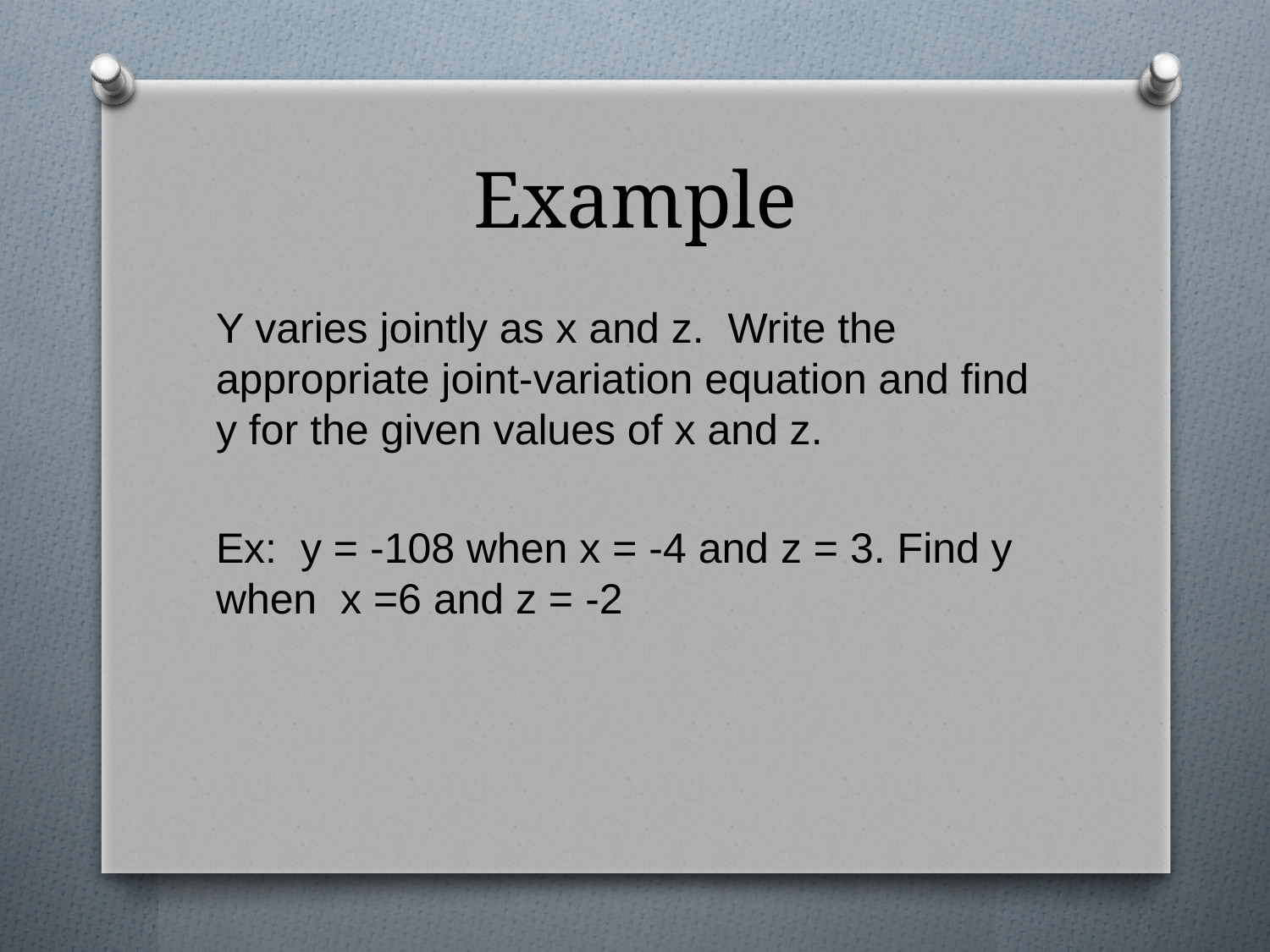

# Example
Y varies jointly as x and z.  Write the appropriate joint-variation equation and find y for the given values of x and z.

Ex:  y = -108 when x = -4 and z = 3. Find y when  x =6 and z = -2